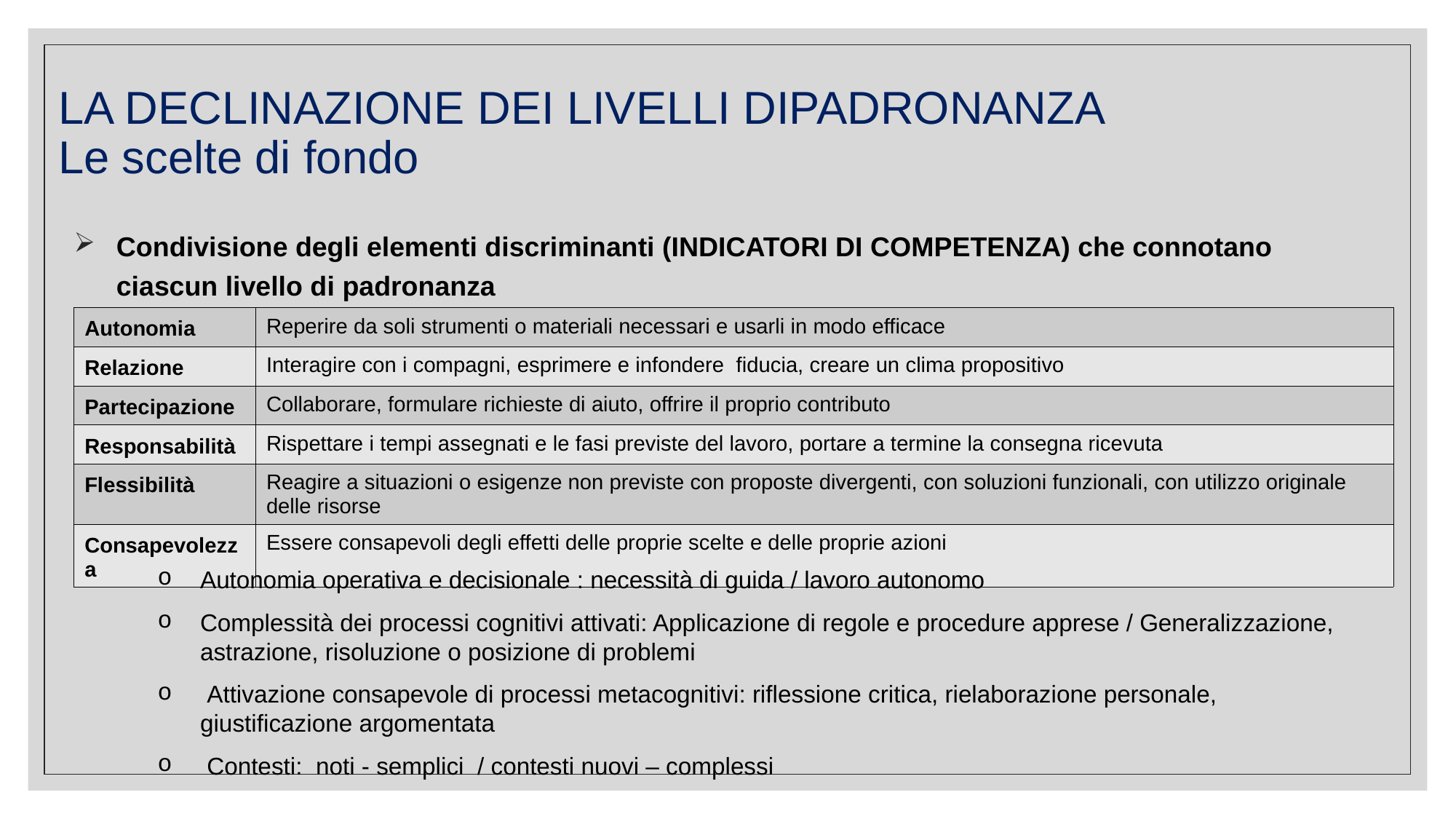

# LA DECLINAZIONE DEI LIVELLI DIPADRONANZA Le scelte di fondo
Condivisione degli elementi discriminanti (INDICATORI DI COMPETENZA) che connotano ciascun livello di padronanza
| Autonomia | Reperire da soli strumenti o materiali necessari e usarli in modo efficace |
| --- | --- |
| Relazione | Interagire con i compagni, esprimere e infondere fiducia, creare un clima propositivo |
| Partecipazione | Collaborare, formulare richieste di aiuto, offrire il proprio contributo |
| Responsabilità | Rispettare i tempi assegnati e le fasi previste del lavoro, portare a termine la consegna ricevuta |
| Flessibilità | Reagire a situazioni o esigenze non previste con proposte divergenti, con soluzioni funzionali, con utilizzo originale delle risorse |
| Consapevolezza | Essere consapevoli degli effetti delle proprie scelte e delle proprie azioni |
Autonomia operativa e decisionale : necessità di guida / lavoro autonomo
Complessità dei processi cognitivi attivati: Applicazione di regole e procedure apprese / Generalizzazione, astrazione, risoluzione o posizione di problemi
 Attivazione consapevole di processi metacognitivi: riflessione critica, rielaborazione personale,  giustificazione argomentata
 Contesti:  noti - semplici  / contesti nuovi – complessi